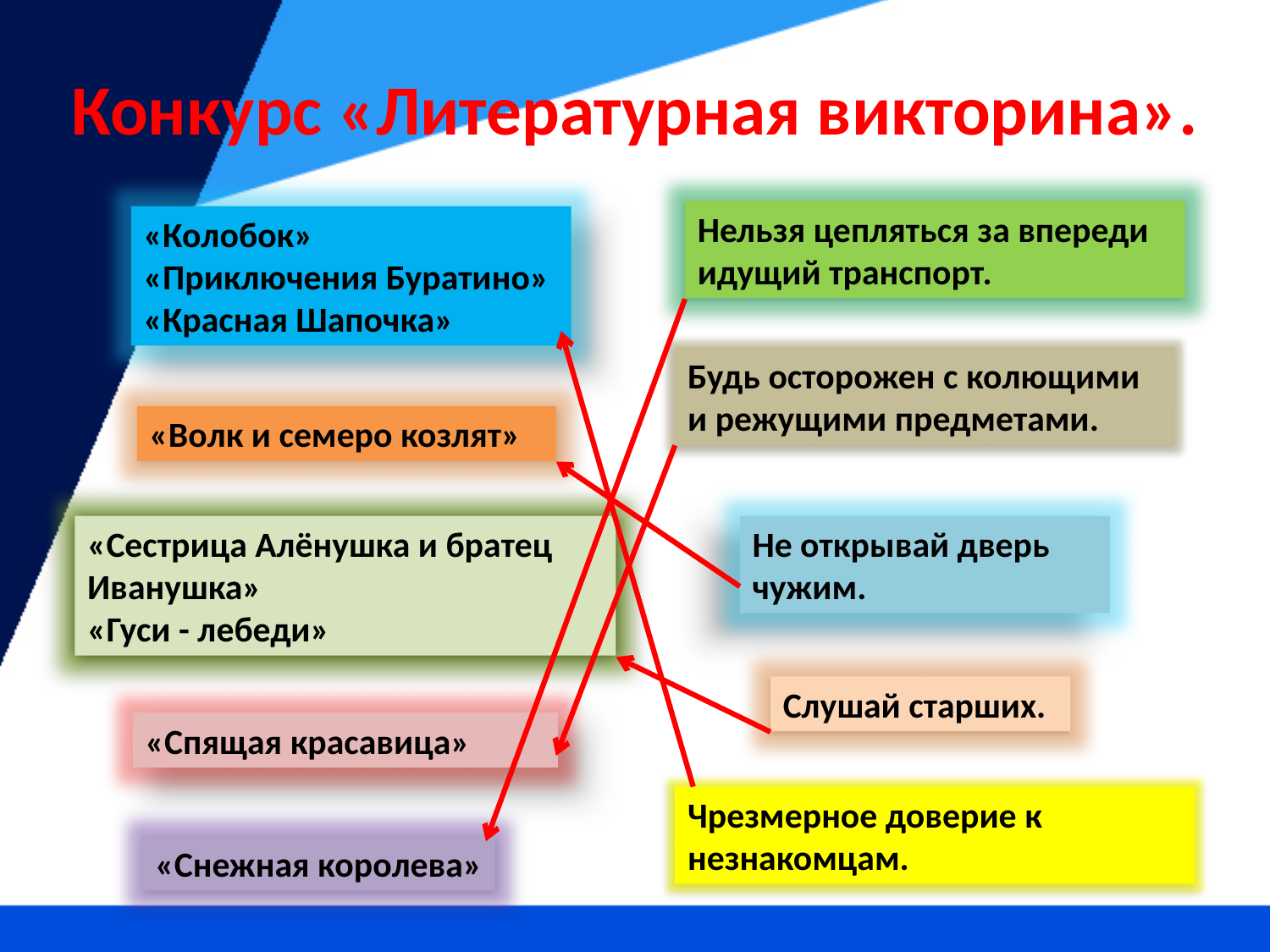

# Конкурс «Литературная викторина».

Нельзя цепляться за впереди идущий транспорт.
«Колобок»
«Приключения Буратино»
«Красная Шапочка»
Будь осторожен с колющими и режущими предметами.
«Волк и семеро козлят»
«Сестрица Алёнушка и братец Иванушка»
«Гуси - лебеди»
Не открывай дверь чужим.
Слушай старших.
«Спящая красавица»
Чрезмерное доверие к незнакомцам.
«Снежная королева»